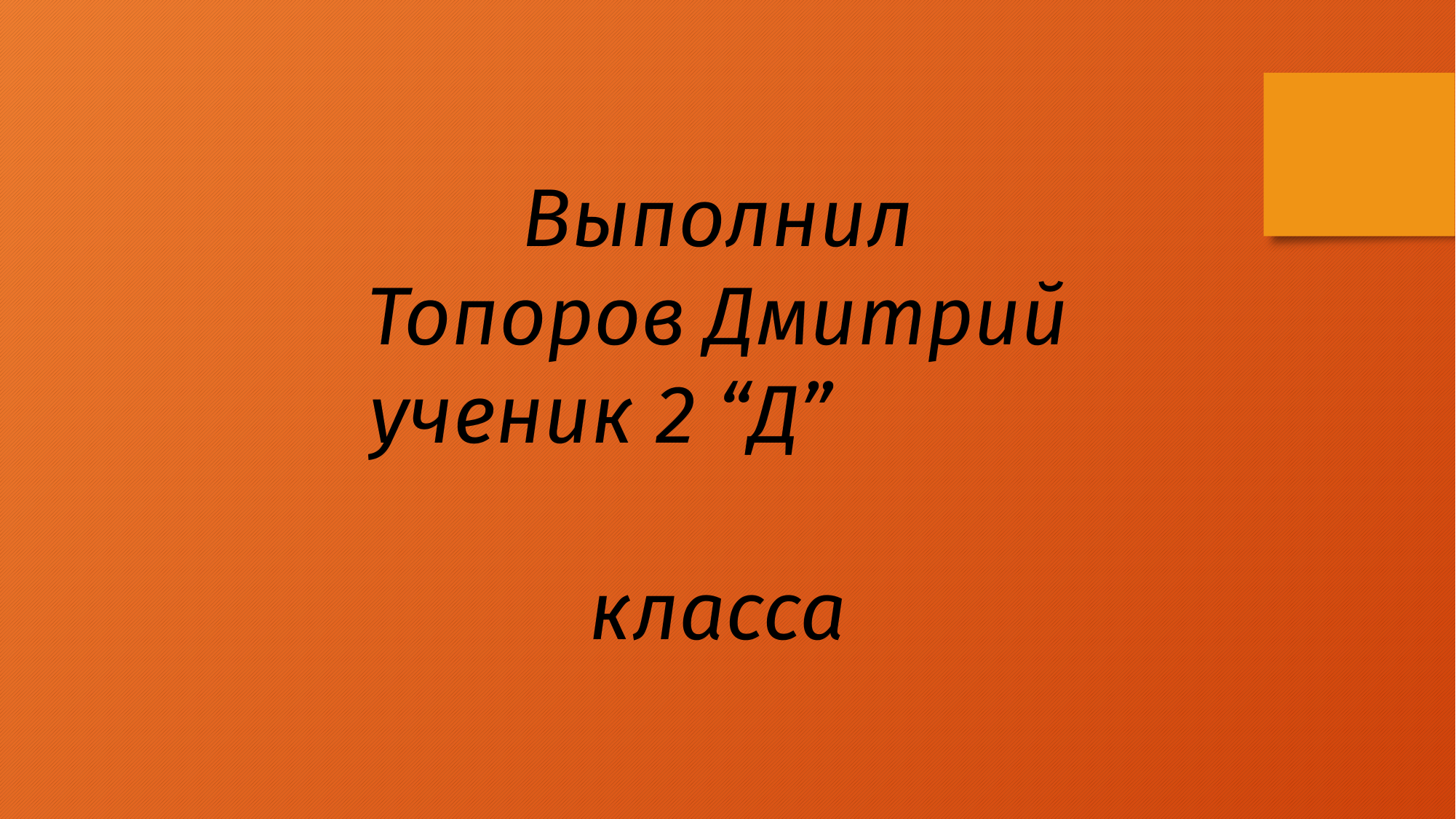

Выполнил Топоров Дмитрий ученик 2 “Д”                                      класса